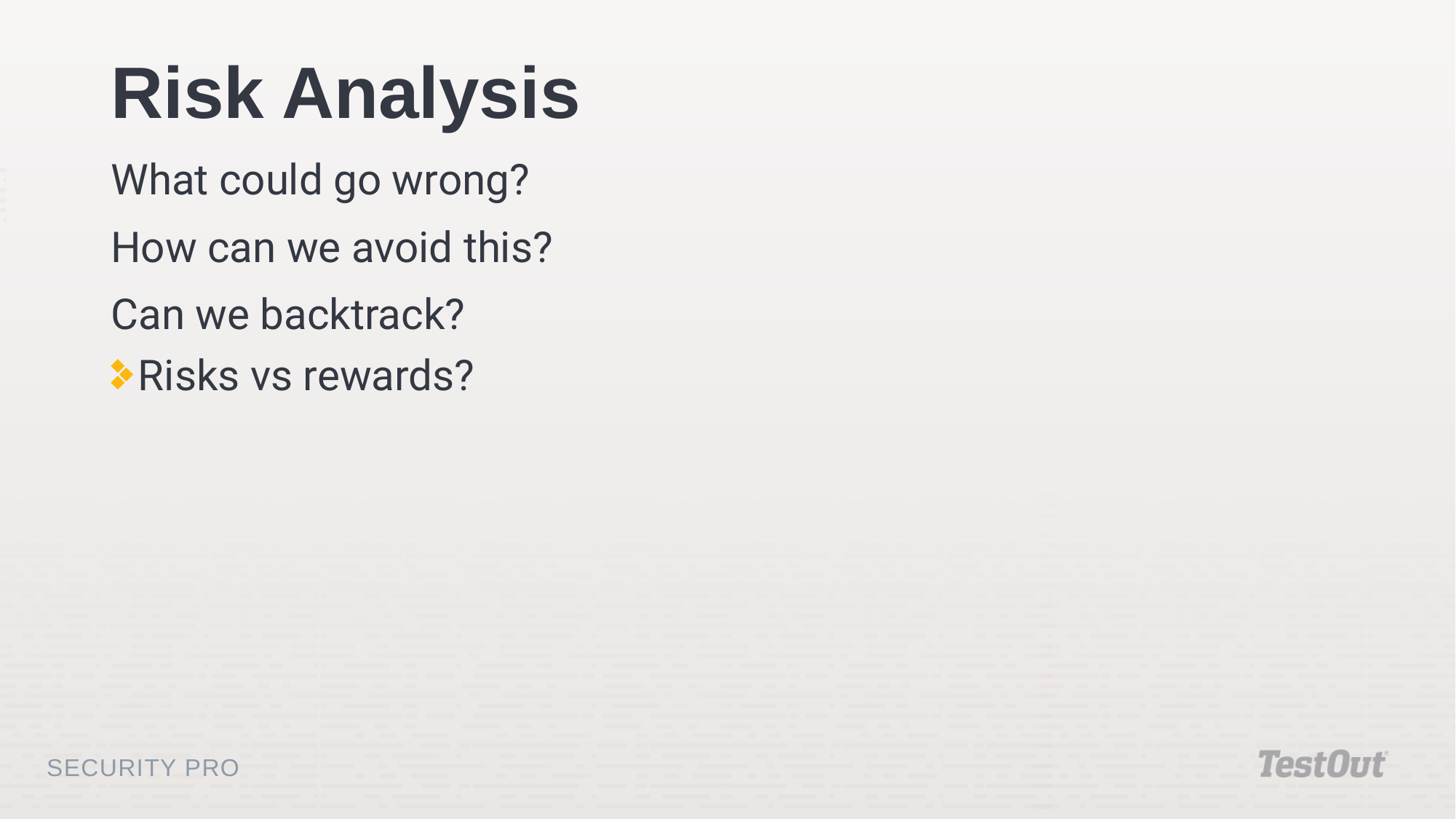

# Risk Analysis
What could go wrong?
How can we avoid this?
Can we backtrack?
Risks vs rewards?
Security Pro